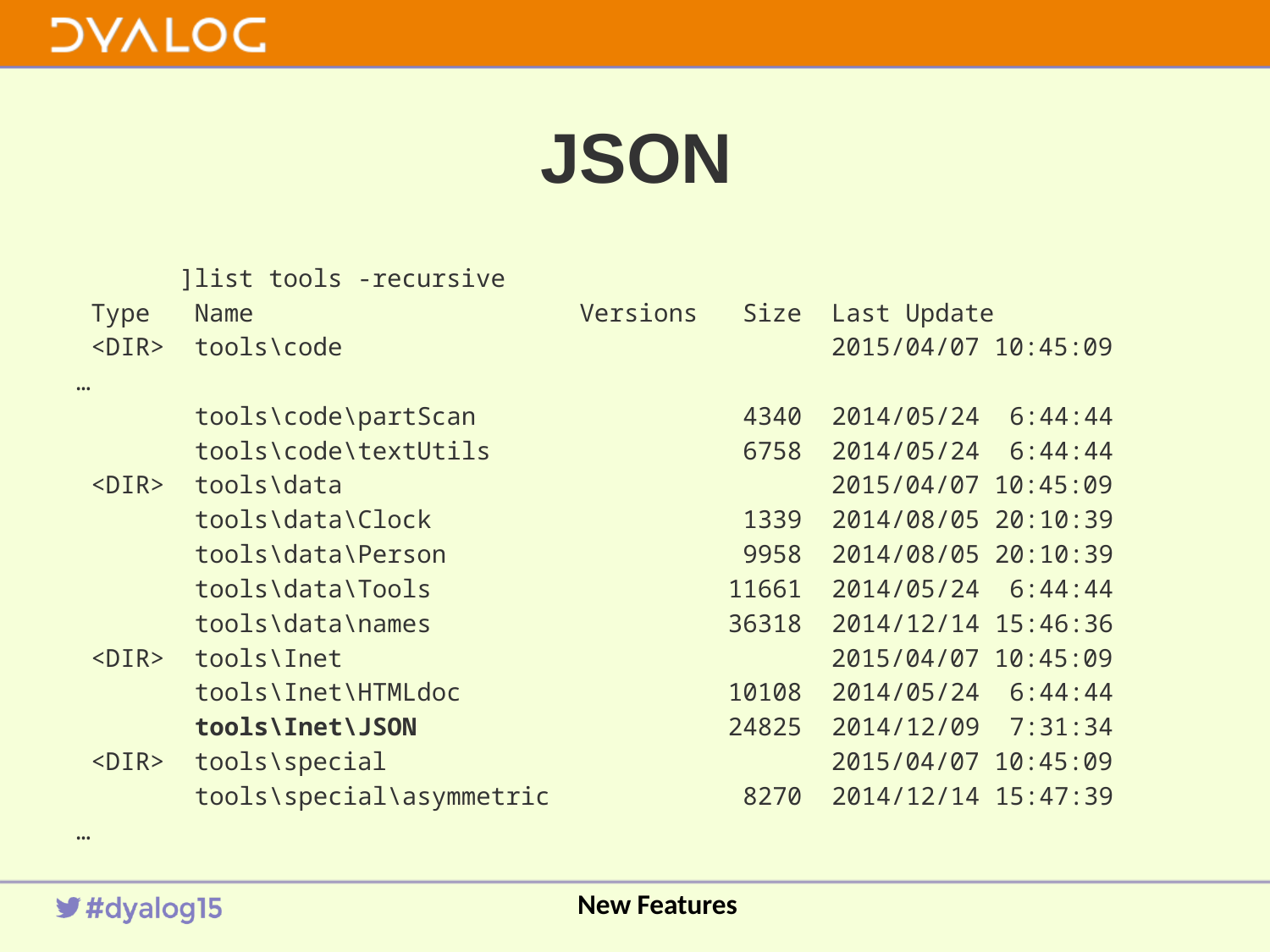

# JSON
       ]list tools -recursive
 Type   Name                      Versions   Size  Last Update
 <DIR>  tools\code                                 2015/04/07 10:45:09
…
        tools\code\partScan                  4340  2014/05/24  6:44:44
        tools\code\textUtils                 6758  2014/05/24  6:44:44
 <DIR>  tools\data                                 2015/04/07 10:45:09
        tools\data\Clock                     1339  2014/08/05 20:10:39
        tools\data\Person                    9958  2014/08/05 20:10:39
        tools\data\Tools                    11661  2014/05/24  6:44:44
        tools\data\names                    36318  2014/12/14 15:46:36
 <DIR>  tools\Inet                                 2015/04/07 10:45:09
        tools\Inet\HTMLdoc                  10108  2014/05/24  6:44:44
        tools\Inet\JSON                     24825  2014/12/09  7:31:34
 <DIR>  tools\special                              2015/04/07 10:45:09
        tools\special\asymmetric             8270  2014/12/14 15:47:39
…
New Features